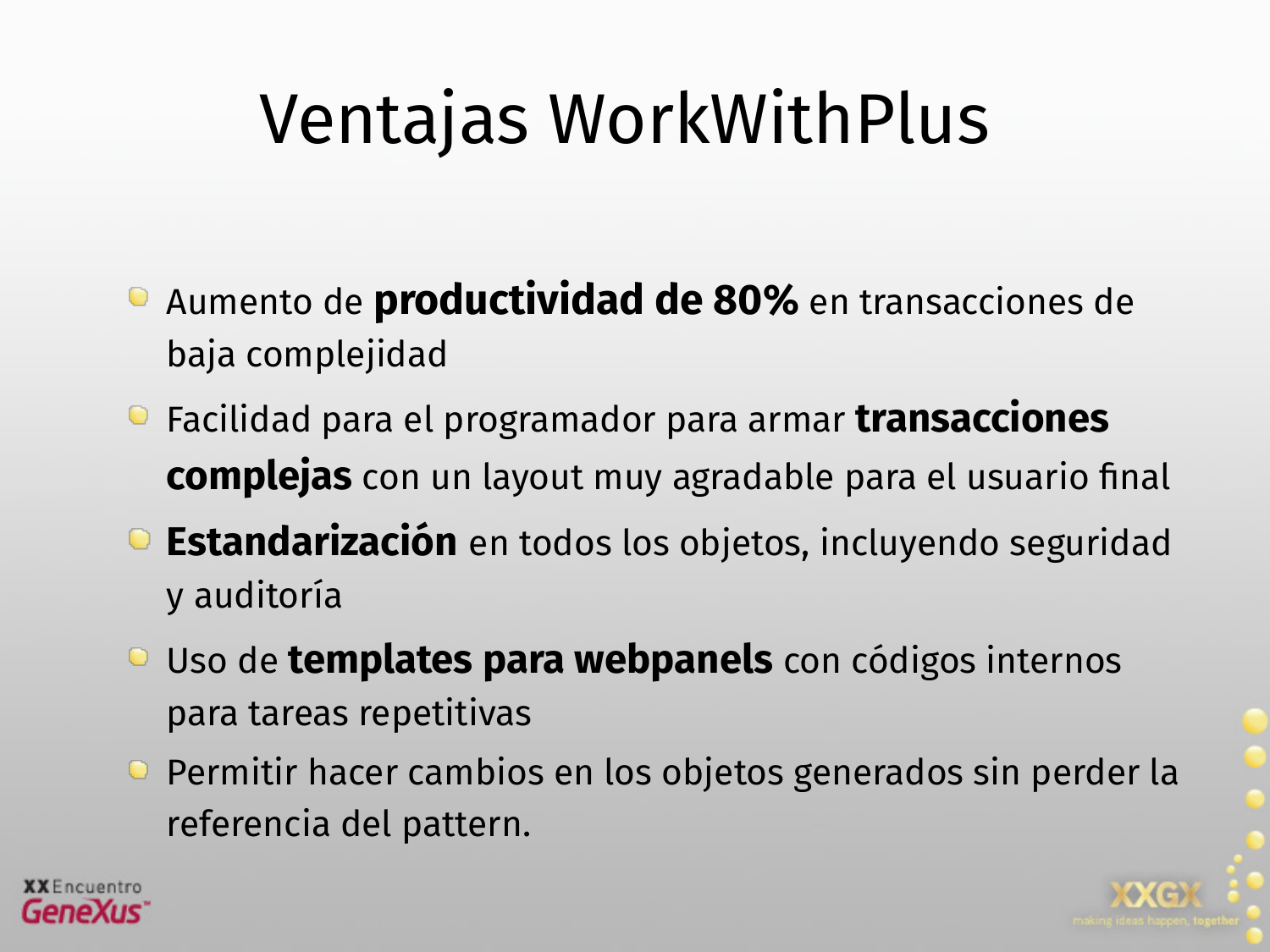

# Ventajas WorkWithPlus

Aumento de productividad de 80% en transacciones de baja complejidad
Facilidad para el programador para armar transacciones complejas con un layout muy agradable para el usuario final
Estandarización en todos los objetos, incluyendo seguridad y auditoría
Uso de templates para webpanels con códigos internos para tareas repetitivas
Permitir hacer cambios en los objetos generados sin perder la referencia del pattern.